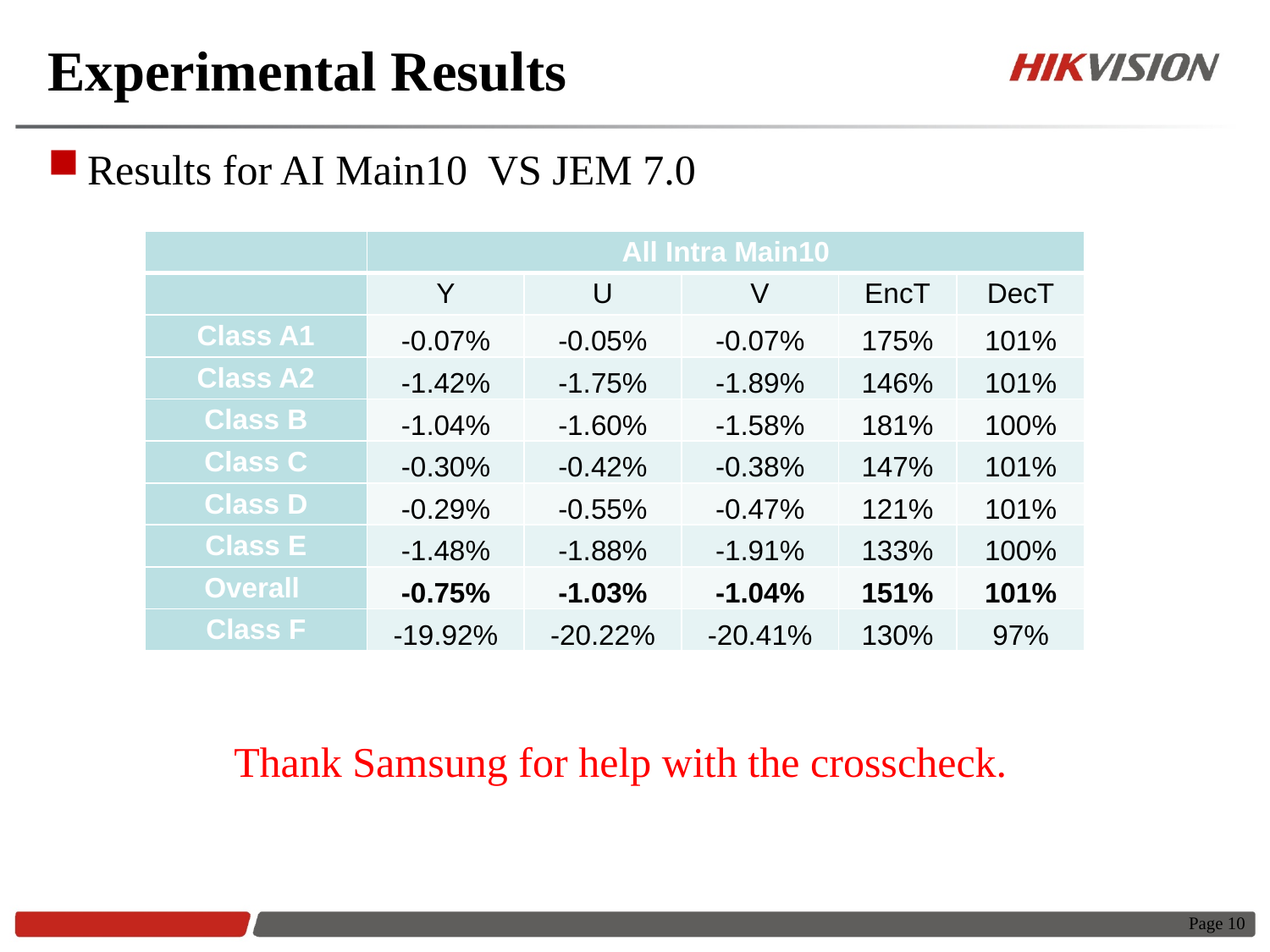

# Experimental Results
Results for AI Main10  VS JEM 7.0

Thank Samsung for help with the crosscheck.

|  | All Intra Main10 |  |  |  |  |
| --- | --- | --- | --- | --- | --- |
|  | Y | U | V | EncT | DecT |
| Class A1 | -0.07% | -0.05% | -0.07% | 175% | 101% |
| Class A2 | -1.42% | -1.75% | -1.89% | 146% | 101% |
| Class B | -1.04% | -1.60% | -1.58% | 181% | 100% |
| Class C | -0.30% | -0.42% | -0.38% | 147% | 101% |
| Class D | -0.29% | -0.55% | -0.47% | 121% | 101% |
| Class E | -1.48% | -1.88% | -1.91% | 133% | 100% |
| Overall | -0.75% | -1.03% | -1.04% | 151% | 101% |
| Class F | -19.92% | -20.22% | -20.41% | 130% | 97% |
Page 10